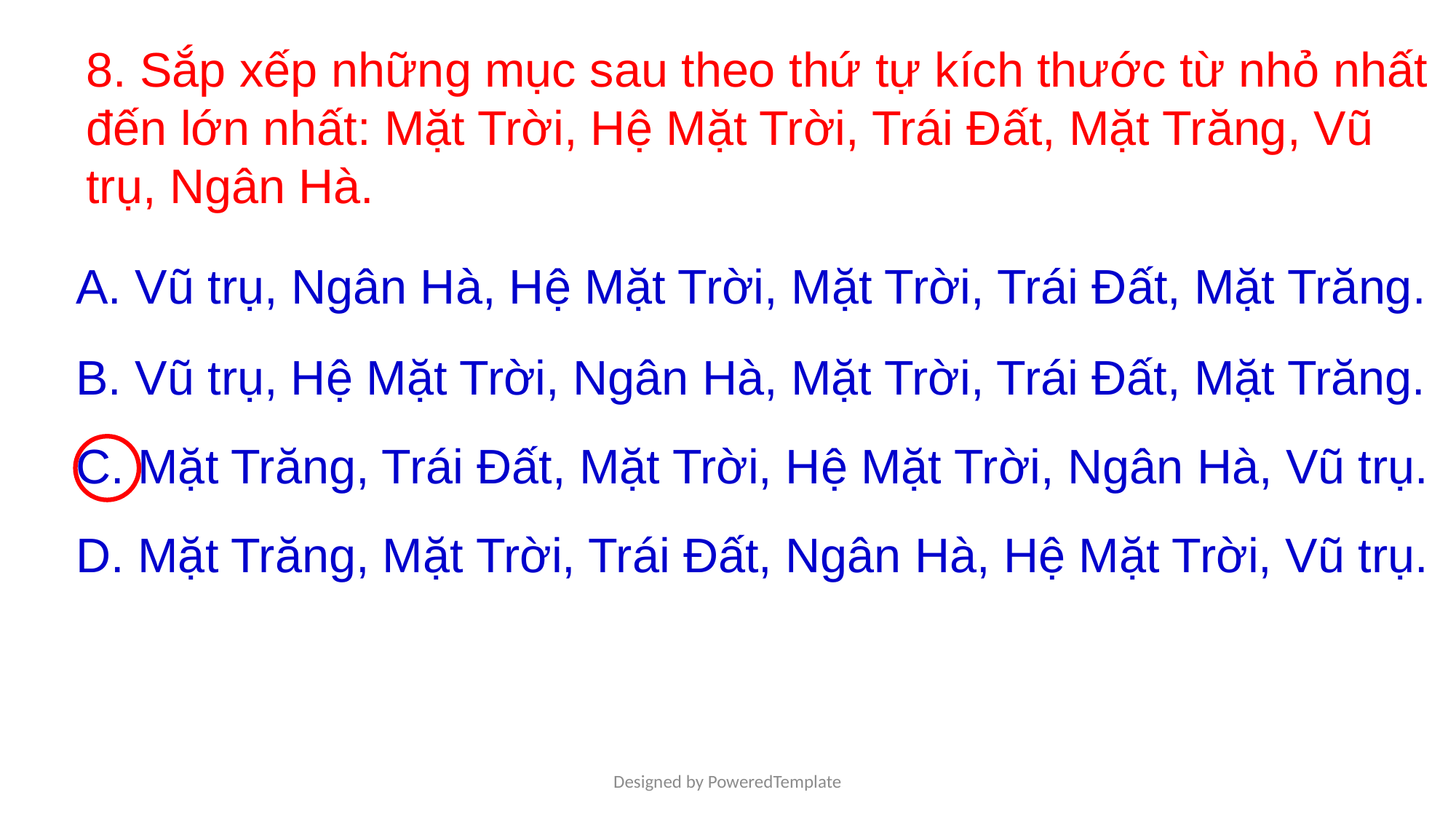

# 8. Sắp xếp những mục sau theo thứ tự kích thước từ nhỏ nhất đến lớn nhất: Mặt Trời, Hệ Mặt Trời, Trái Đất, Mặt Trăng, Vũ trụ, Ngân Hà.
A. Vũ trụ, Ngân Hà, Hệ Mặt Trời, Mặt Trời, Trái Đất, Mặt Trăng.
B. Vũ trụ, Hệ Mặt Trời, Ngân Hà, Mặt Trời, Trái Đất, Mặt Trăng.

C. Mặt Trăng, Trái Đất, Mặt Trời, Hệ Mặt Trời, Ngân Hà, Vũ trụ.

D. Mặt Trăng, Mặt Trời, Trái Đất, Ngân Hà, Hệ Mặt Trời, Vũ trụ.
Designed by PoweredTemplate